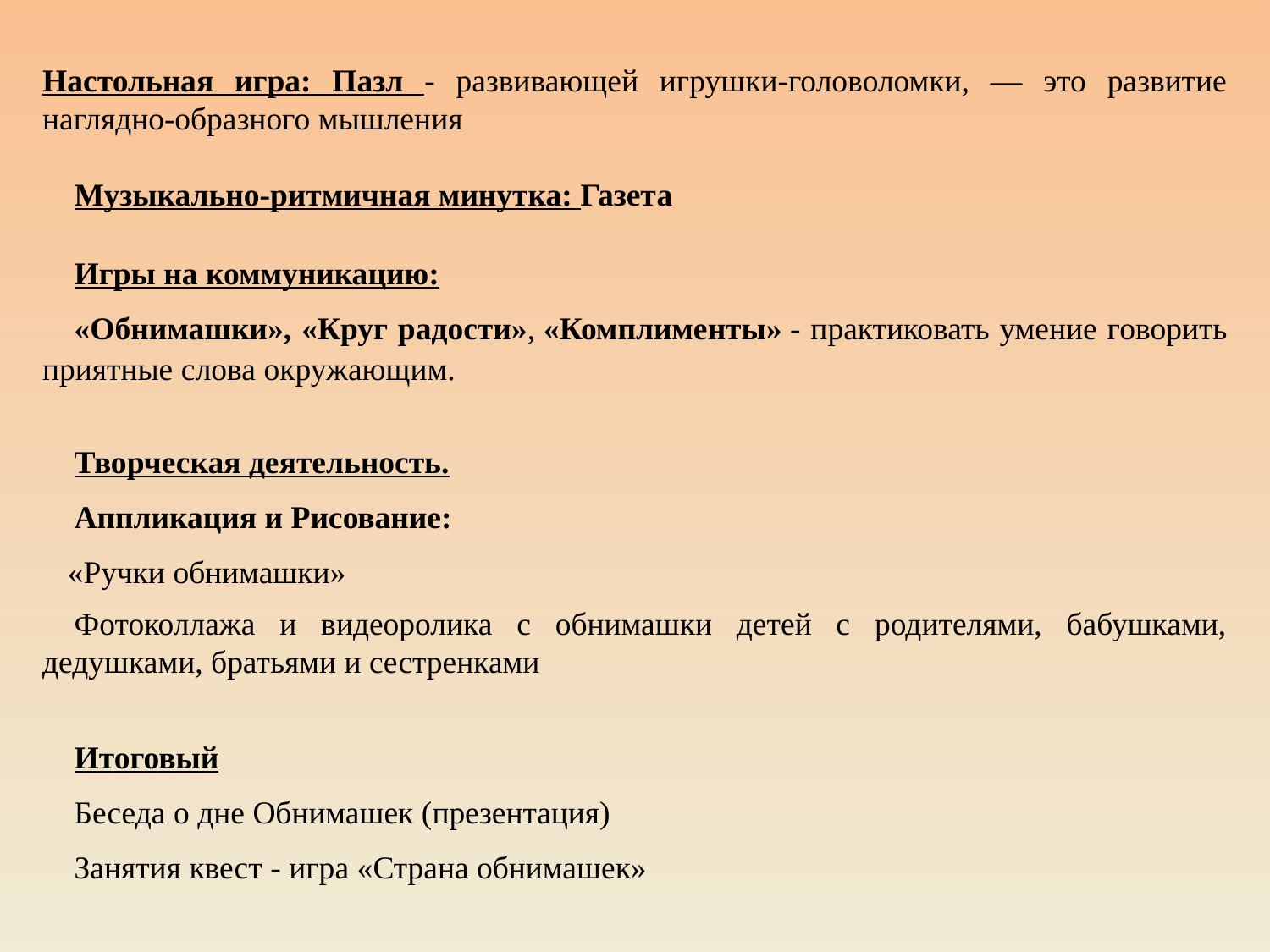

Настольная игра: Пазл - развивающей игрушки-головоломки, — это развитие наглядно-образного мышления

Музыкально-ритмичная минутка: Газета

Игры на коммуникацию:
«Обнимашки», «Круг радости», «Комплименты» - практиковать умение говорить приятные слова окружающим.

Творческая деятельность.
Аппликация и Рисование:
«Ручки обнимашки»
Фотоколлажа и видеоролика с обнимашки детей с родителями, бабушками, дедушками, братьями и сестренками

Итоговый
Беседа о дне Обнимашек (презентация)
Занятия квест - игра «Страна обнимашек»